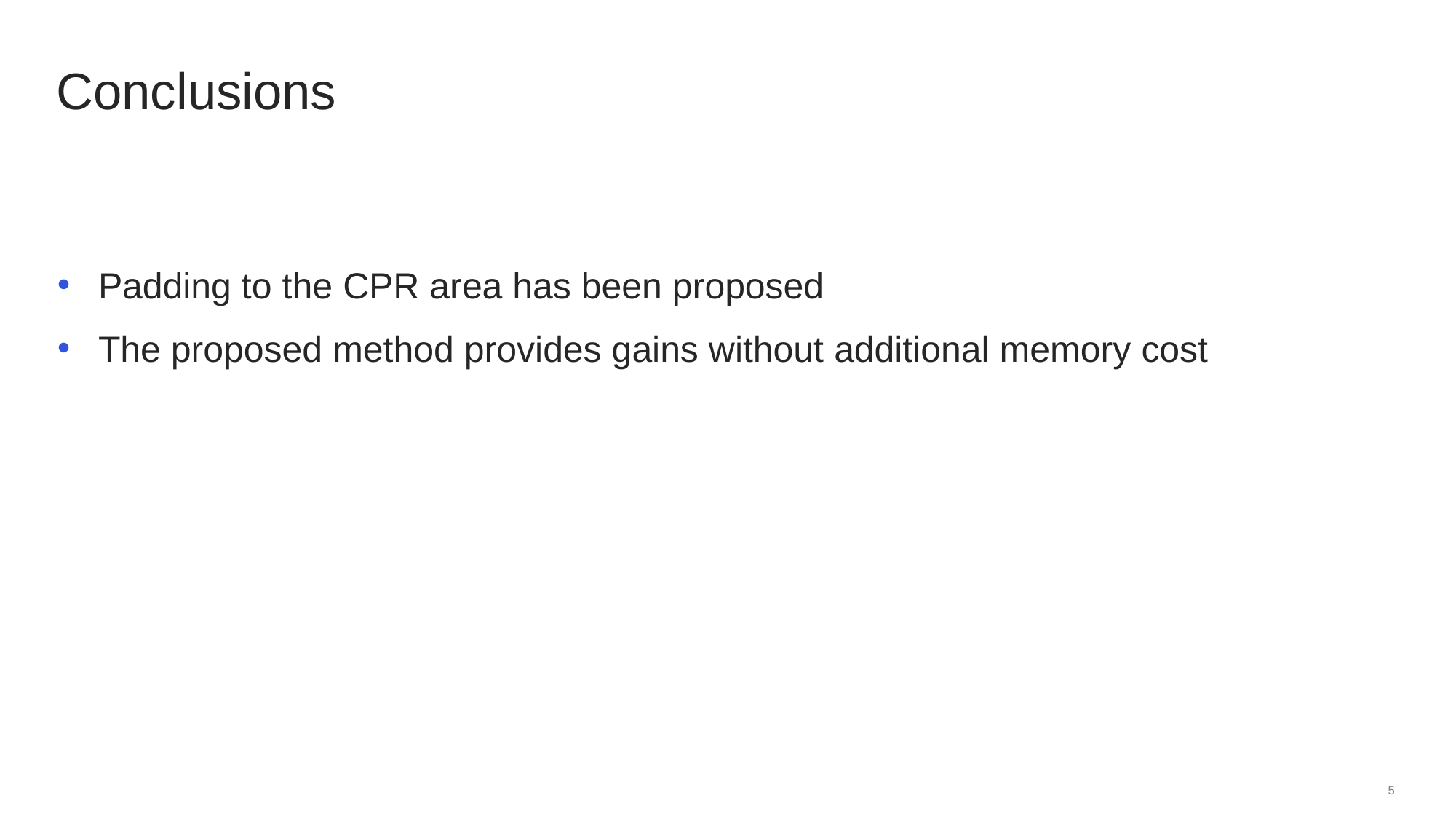

# Conclusions

Padding to the CPR area has been proposed
The proposed method provides gains without additional memory cost